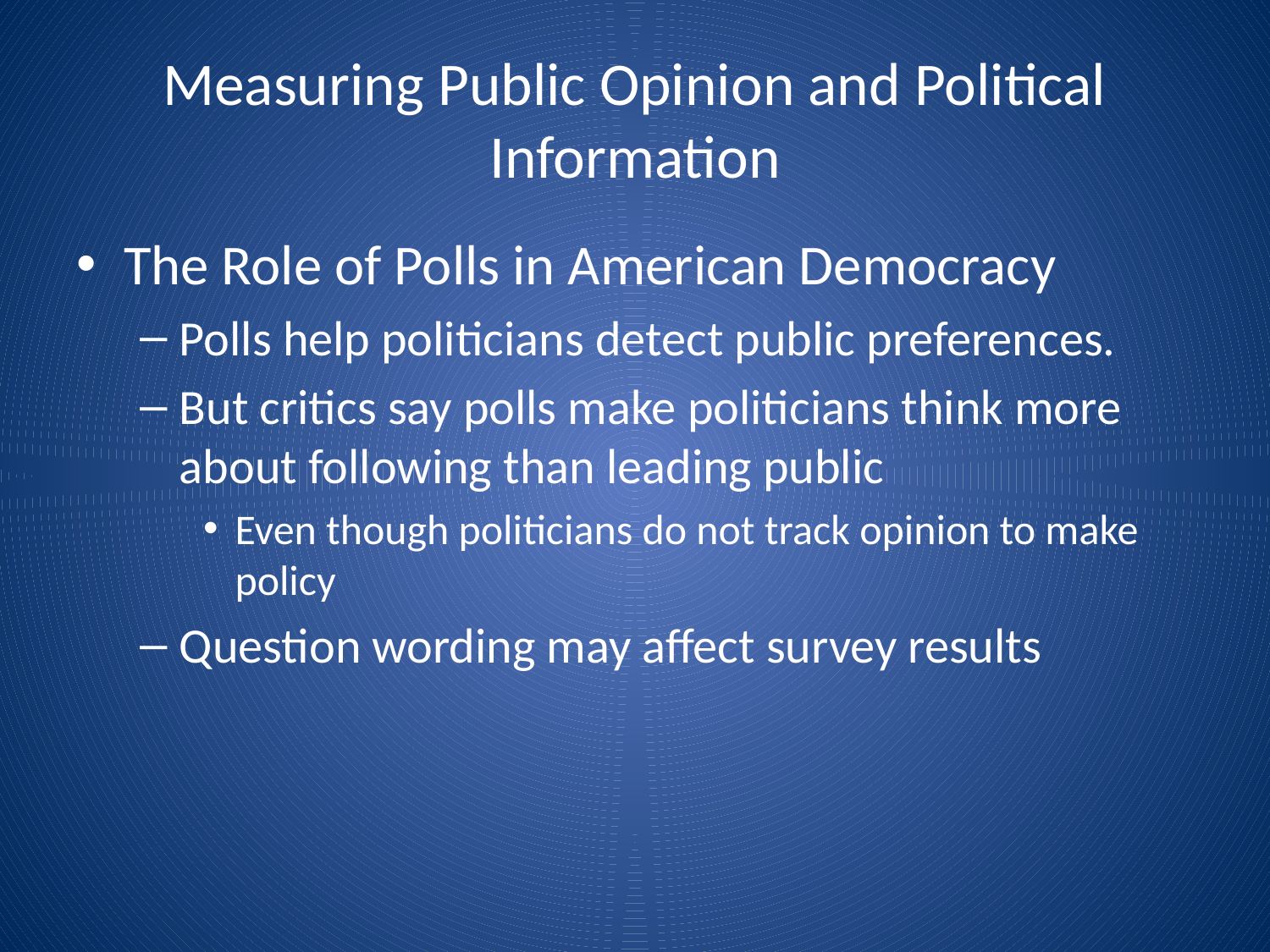

# Measuring Public Opinion and Political Information
The Role of Polls in American Democracy
Polls help politicians detect public preferences.
But critics say polls make politicians think more about following than leading public
Even though politicians do not track opinion to make policy
Question wording may affect survey results